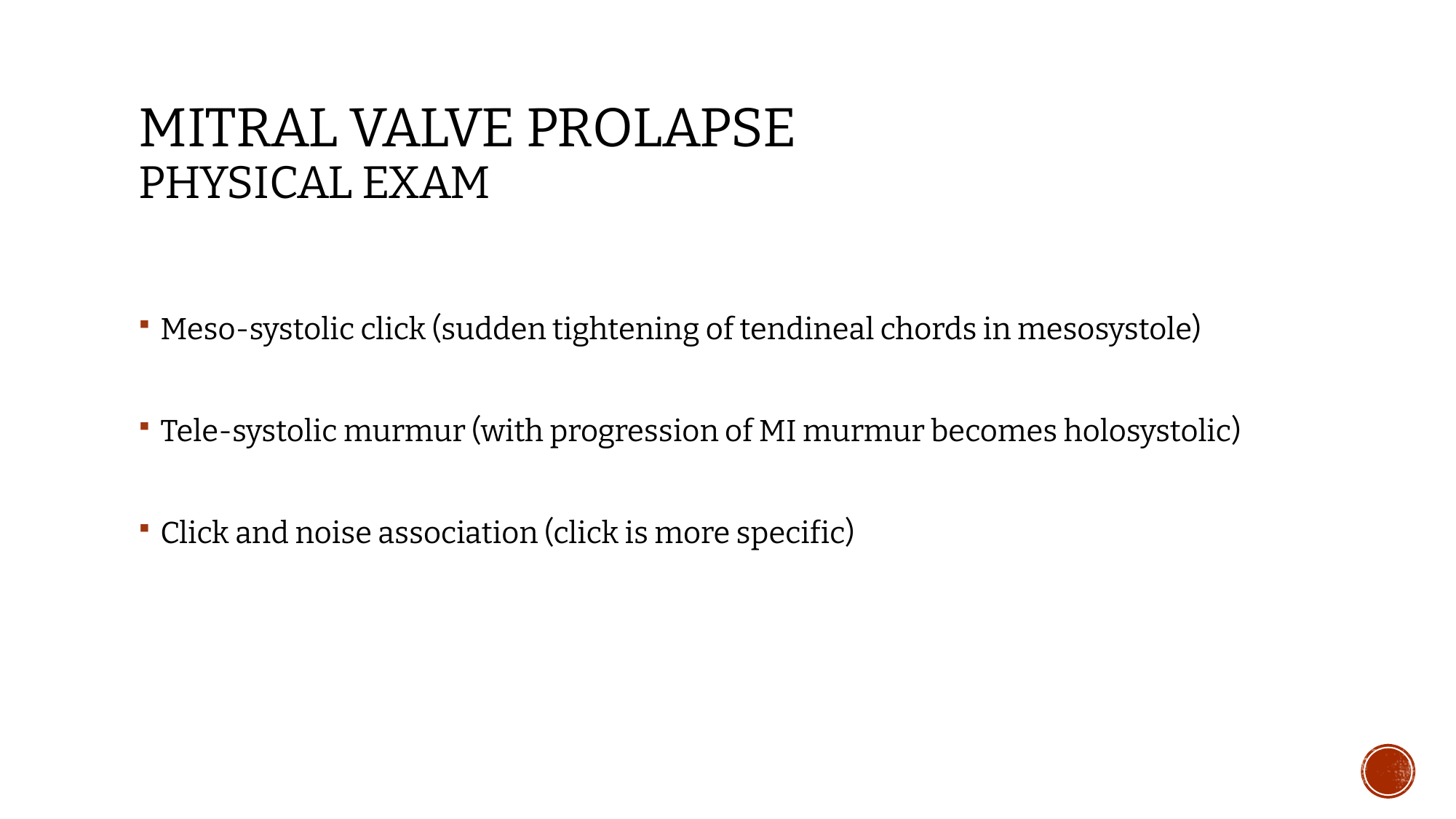

# MITRAL VALVE PROLAPSe PHYSICAL EXAM

Meso-systolic click (sudden tightening of tendineal chords in mesosystole)

Tele-systolic murmur (with progression of MI murmur becomes holosystolic)

Click and noise association (click is more specific)